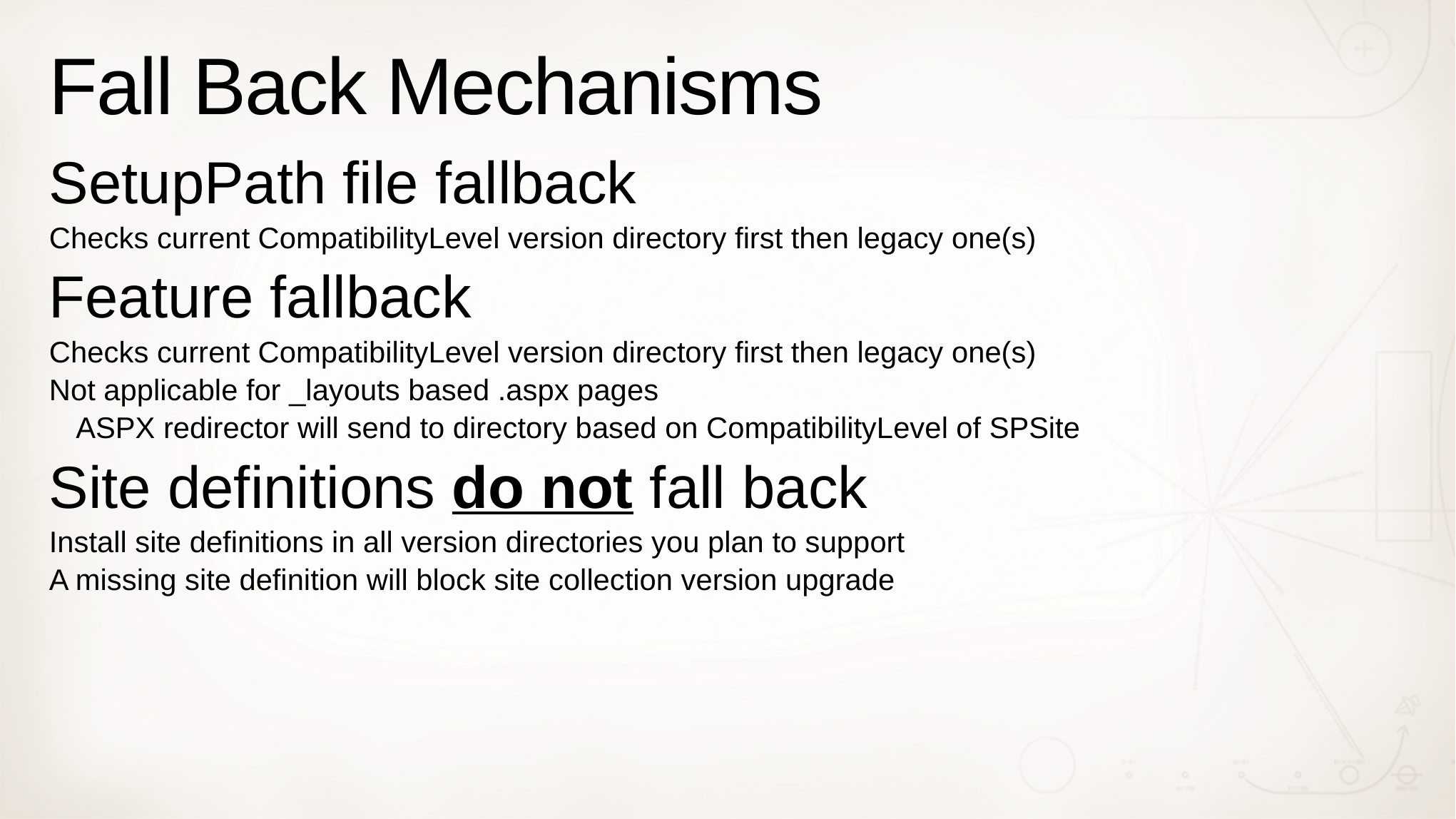

# Fall Back Mechanisms
SetupPath file fallback
Checks current CompatibilityLevel version directory first then legacy one(s)
Feature fallback
Checks current CompatibilityLevel version directory first then legacy one(s)
Not applicable for _layouts based .aspx pages
ASPX redirector will send to directory based on CompatibilityLevel of SPSite
Site definitions do not fall back
Install site definitions in all version directories you plan to support
A missing site definition will block site collection version upgrade